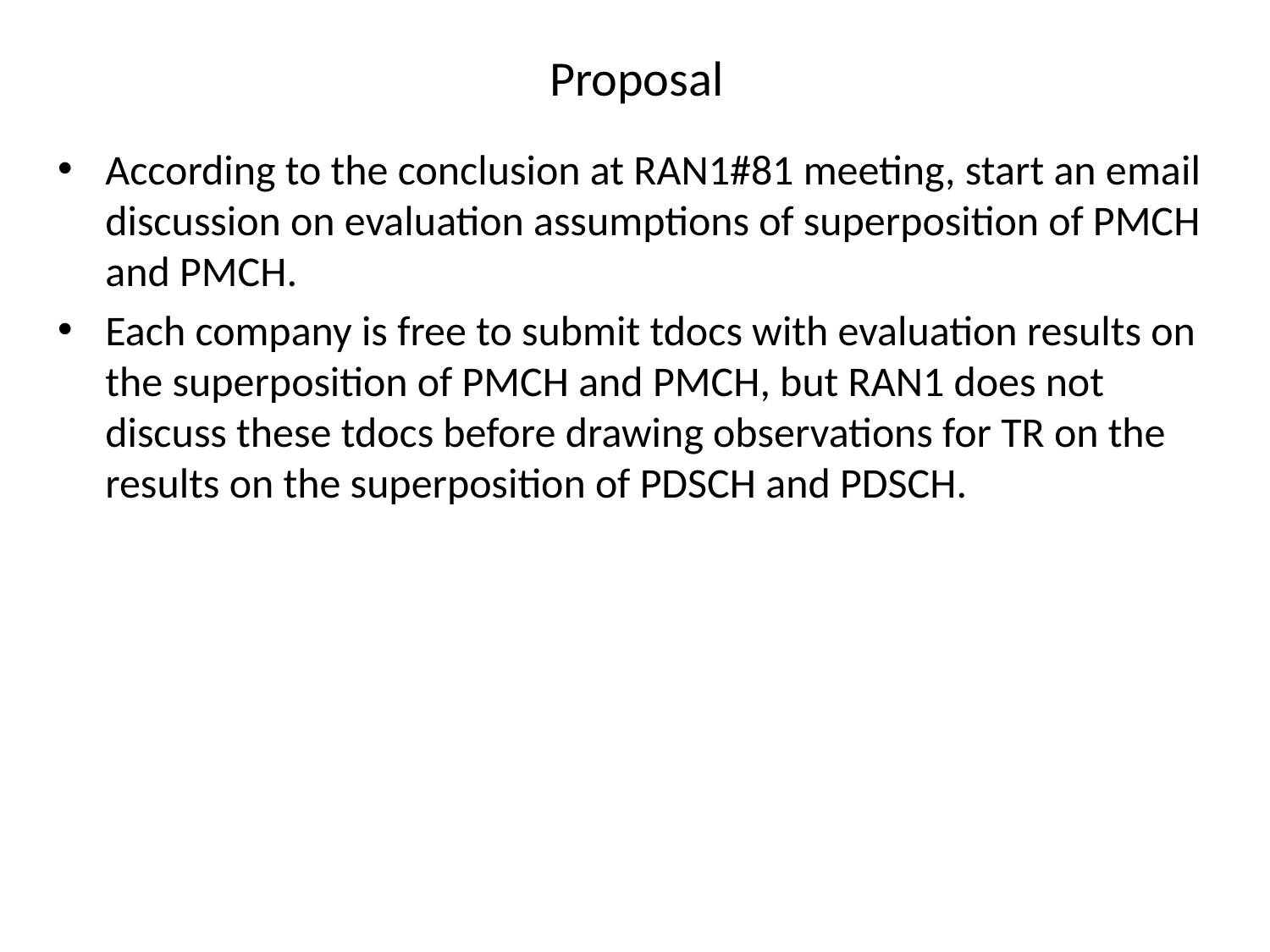

# Proposal
According to the conclusion at RAN1#81 meeting, start an email discussion on evaluation assumptions of superposition of PMCH and PMCH.
Each company is free to submit tdocs with evaluation results on the superposition of PMCH and PMCH, but RAN1 does not discuss these tdocs before drawing observations for TR on the results on the superposition of PDSCH and PDSCH.